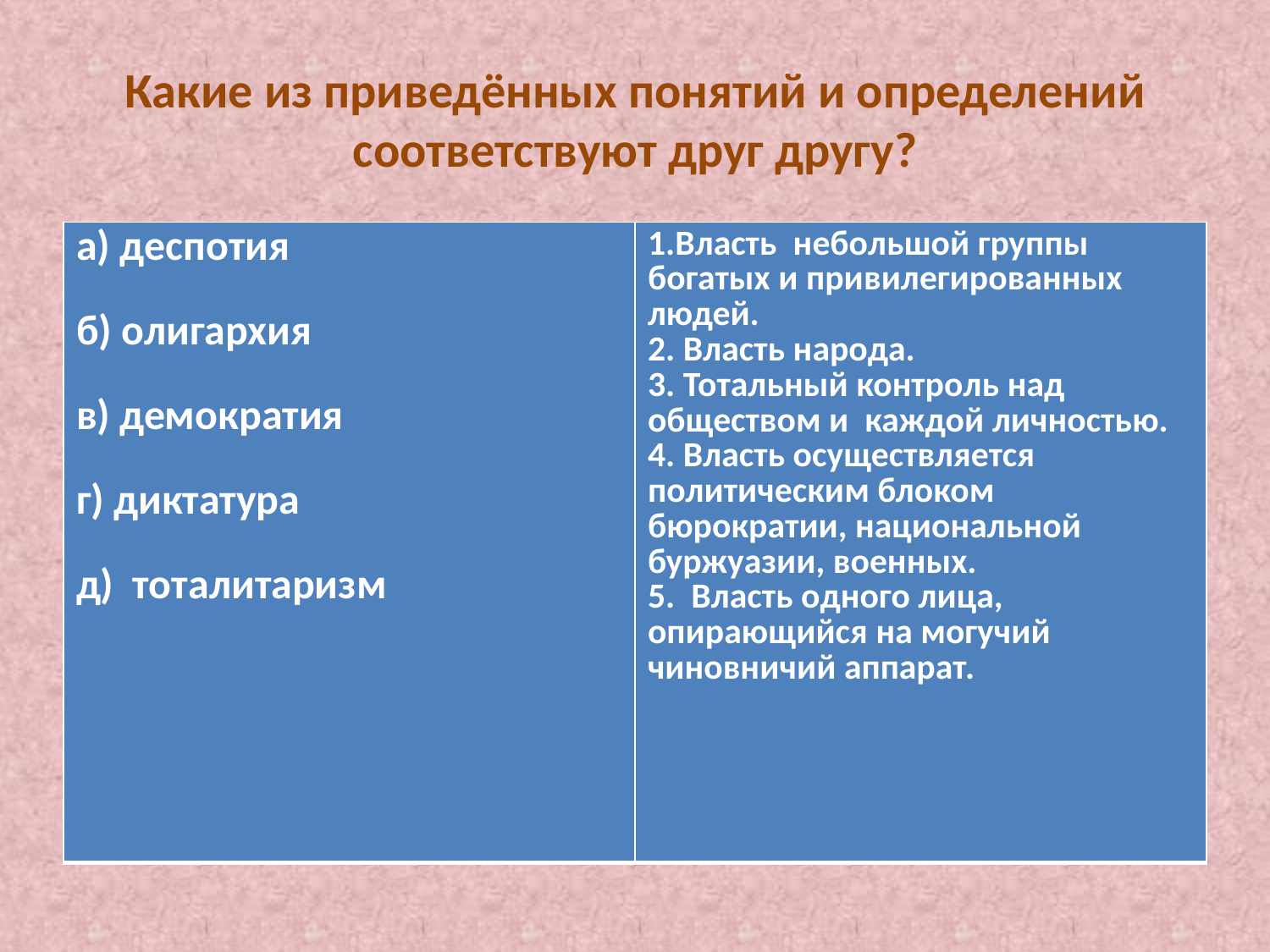

# Какие из приведённых понятий и определений соответствуют друг другу?
| а) деспотия б) олигархия в) демократия г) диктатура д) тоталитаризм | 1.Власть небольшой группы богатых и привилегированных людей. 2. Власть народа. 3. Тотальный контроль над обществом и каждой личностью. 4. Власть осуществляется политическим блоком бюрократии, национальной буржуазии, военных. 5. Власть одного лица, опирающийся на могучий чиновничий аппарат. |
| --- | --- |